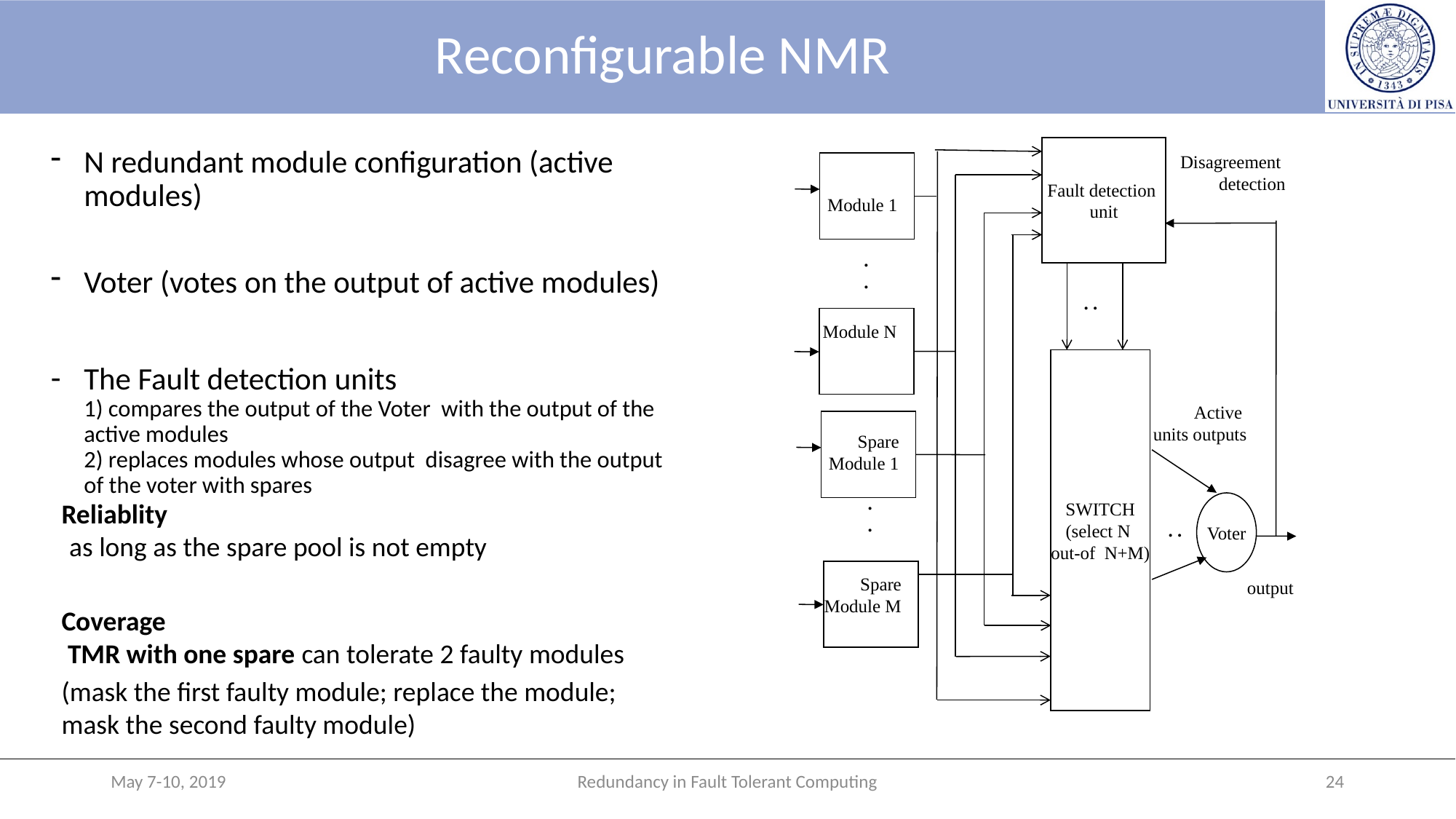

# Reconfigurable NMR
Fault detection
unit
Disagreement
detection

Module 1

.
.
. .

Module N
SWITCH
(select N
out-of  N+M)

Active
units outputs

Spare
Module 1

.
.
Voter
. .

Spare
Module M
output

N redundant module configuration (active modules)
Voter (votes on the output of active modules)

The Fault detection units
1) compares the output of the Voter  with the output of the active modules
2) replaces modules whose output  disagree with the output of the voter with spares

Reliablity
 as long as the spare pool is not empty

Coverage
 TMR with one spare can tolerate 2 faulty modules
(mask the first faulty module; replace the module;
mask the second faulty module)
May 7-10, 2019
Redundancy in Fault Tolerant Computing
24